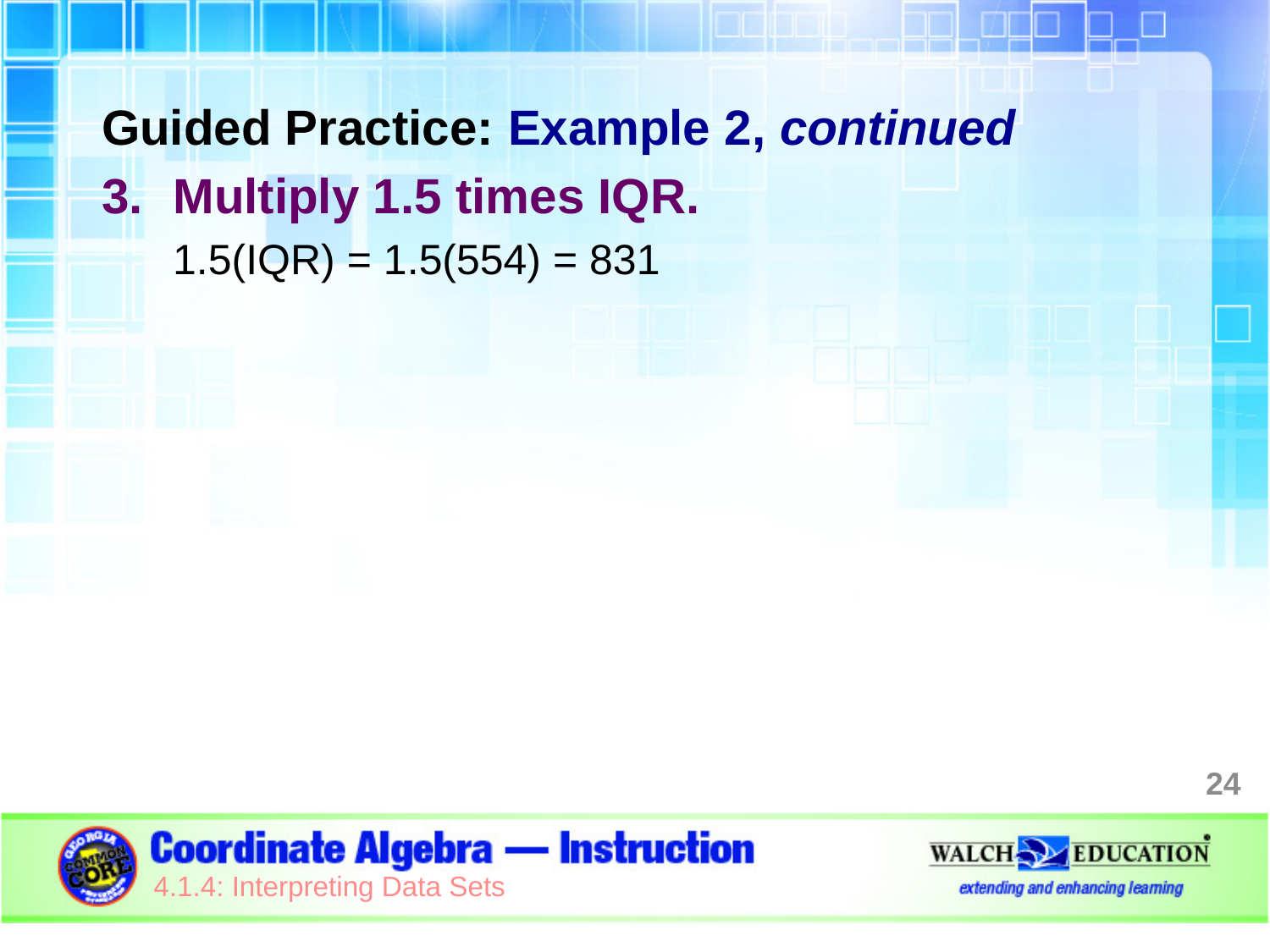

Guided Practice: Example 2, continued
Multiply 1.5 times IQR.
1.5(IQR) = 1.5(554) = 831

24
4.1.4: Interpreting Data Sets